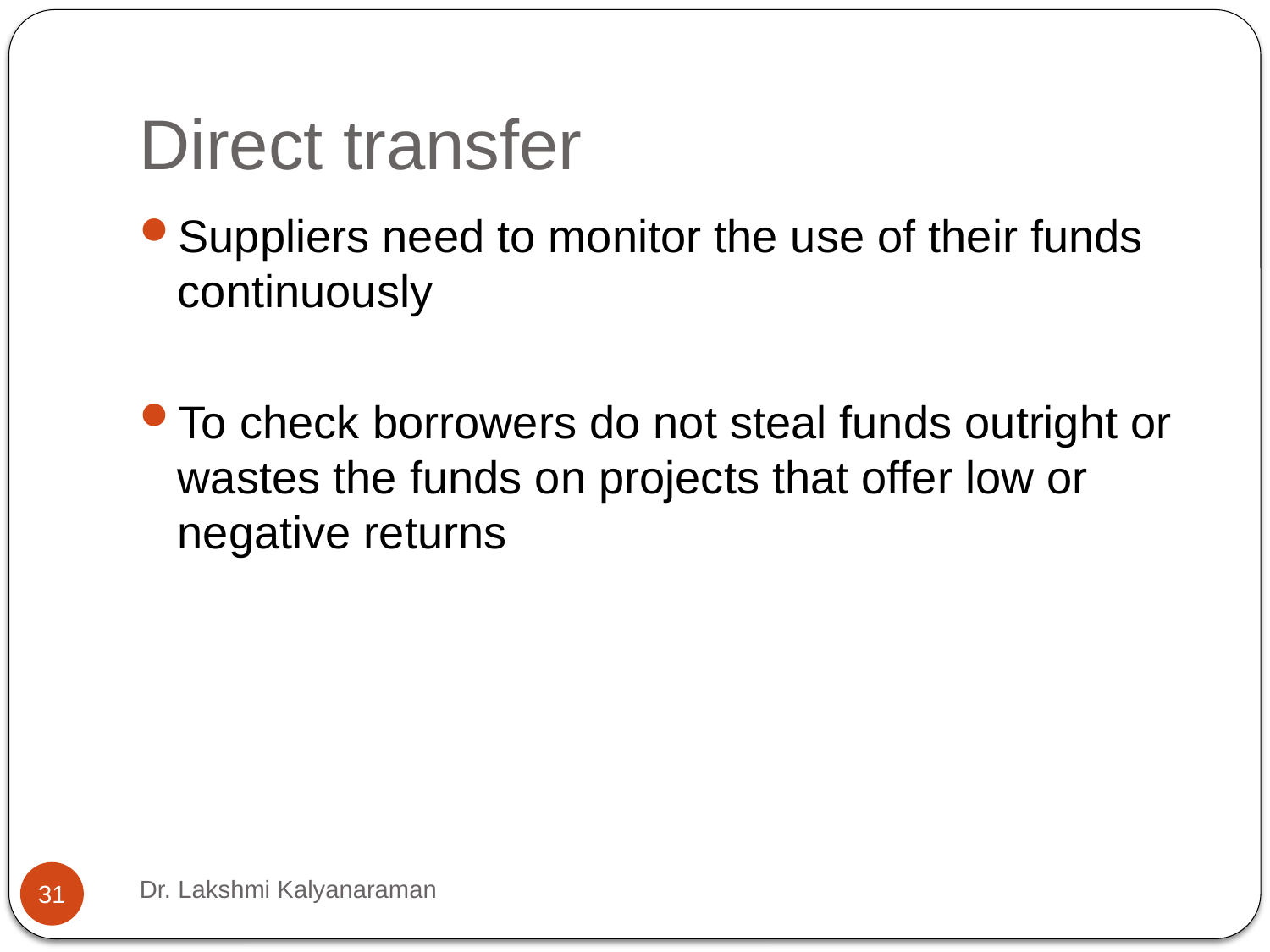

# Direct transfer
Suppliers need to monitor the use of their funds continuously

To check borrowers do not steal funds outright or wastes the funds on projects that offer low or negative returns

Dr. Lakshmi Kalyanaraman
31